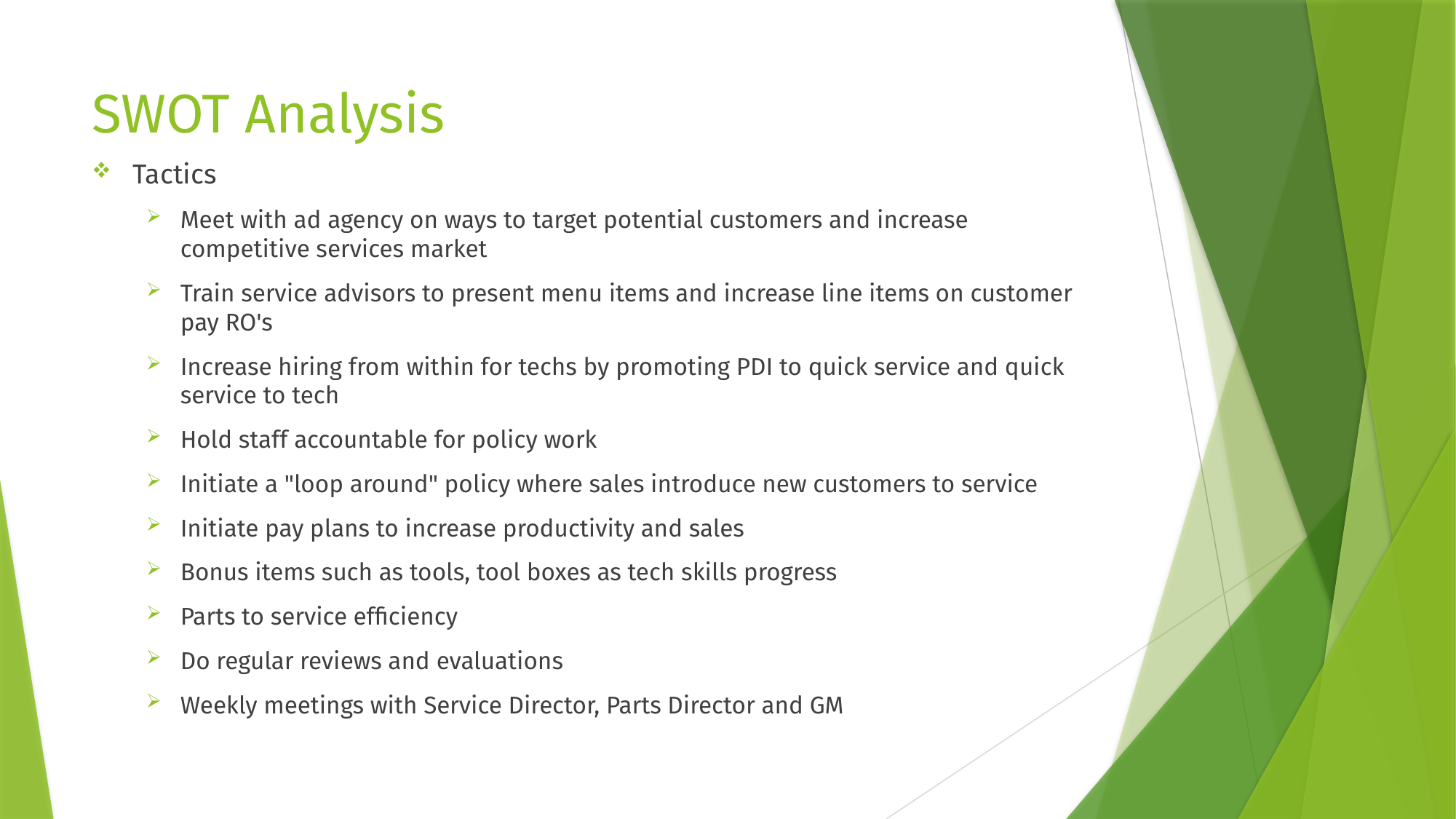

# SWOT Analysis
Tactics
Meet with ad agency on ways to target potential customers and increase competitive services market
Train service advisors to present menu items and increase line items on customer pay RO's
Increase hiring from within for techs by promoting PDI to quick service and quick service to tech
Hold staff accountable for policy work
Initiate a "loop around" policy where sales introduce new customers to service
Initiate pay plans to increase productivity and sales
Bonus items such as tools, tool boxes as tech skills progress
Parts to service efficiency
Do regular reviews and evaluations
Weekly meetings with Service Director, Parts Director and GM